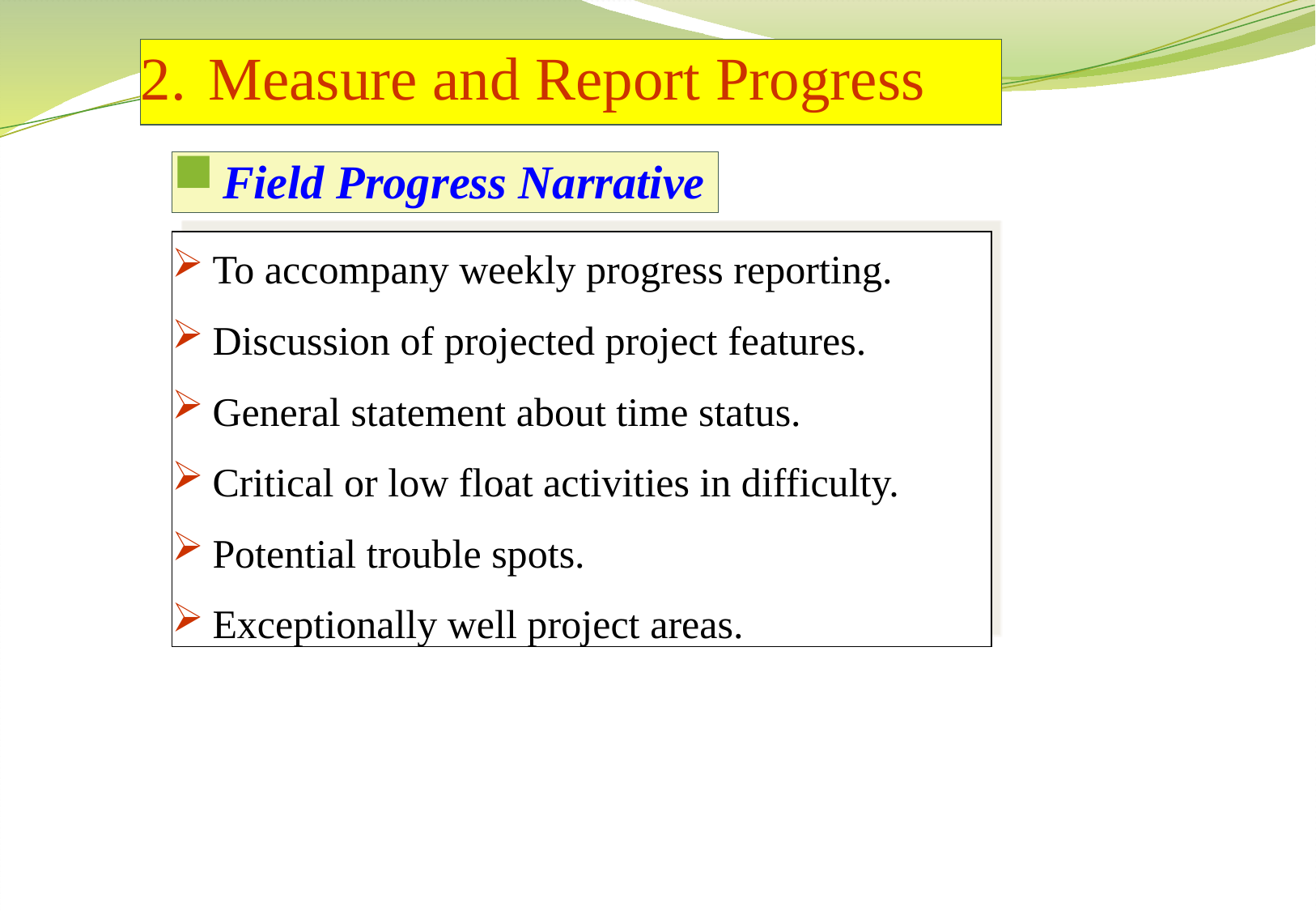

Measure and Report Progress
Field Progress Narrative
To accompany weekly progress reporting.
Discussion of projected project features.
General statement about time status.
Critical or low float activities in difficulty.
Potential trouble spots.
Exceptionally well project areas.